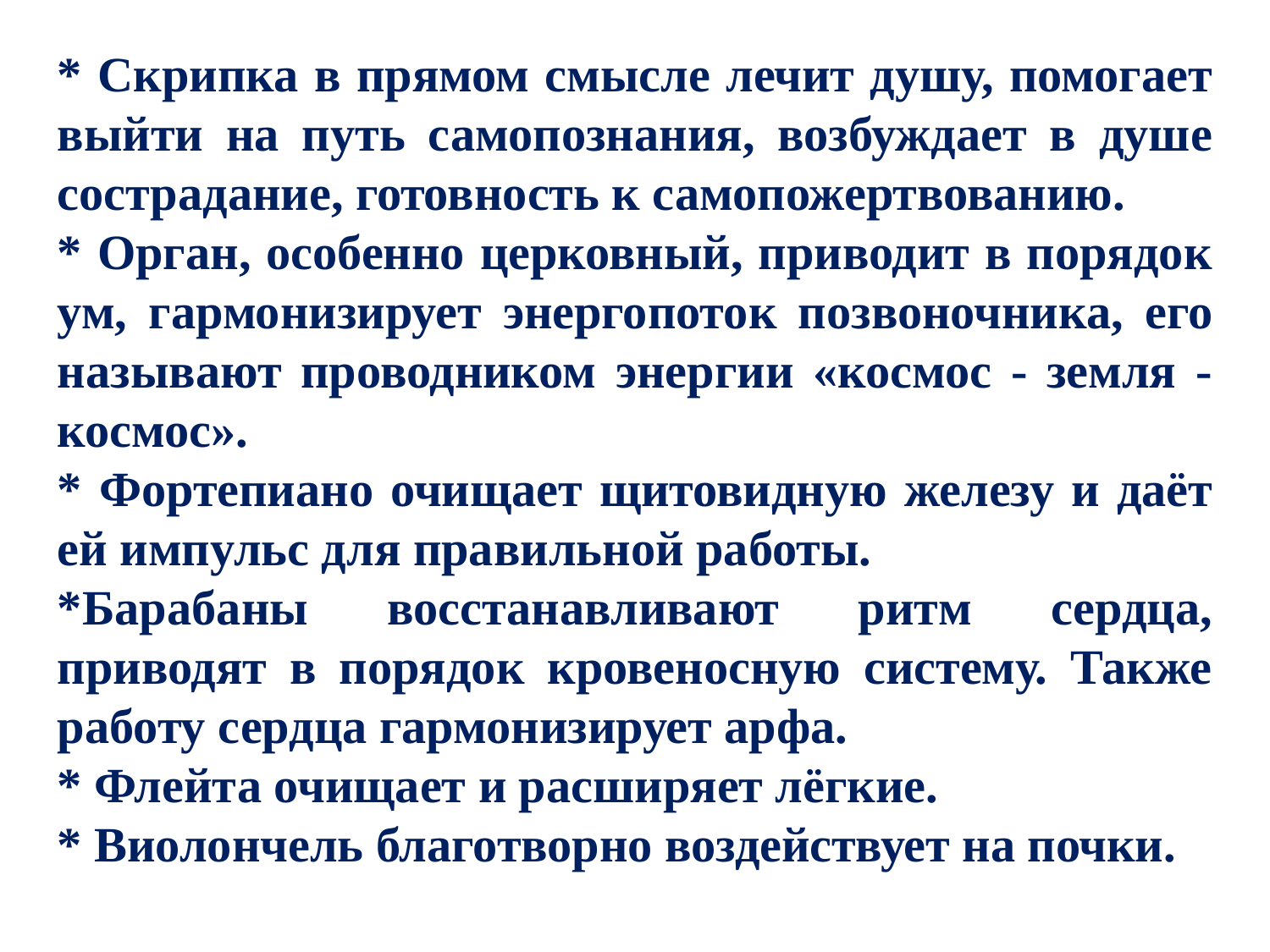

* Скрипка в прямом смысле лечит душу, помогает выйти на путь самопознания, возбуждает в душе сострадание, готовность к самопожертвованию.
* Орган, особенно церковный, приводит в порядок ум, гармонизирует энергопоток позвоночника, его называют проводником энергии «космос - земля - космос».
* Фортепиано очищает щитовидную железу и даёт ей импульс для правильной работы.
*Барабаны восстанавливают ритм сердца, приводят в порядок кровеносную систему. Также работу сердца гармонизирует арфа.
* Флейта очищает и расширяет лёгкие.
* Виолончель благотворно воздействует на почки.